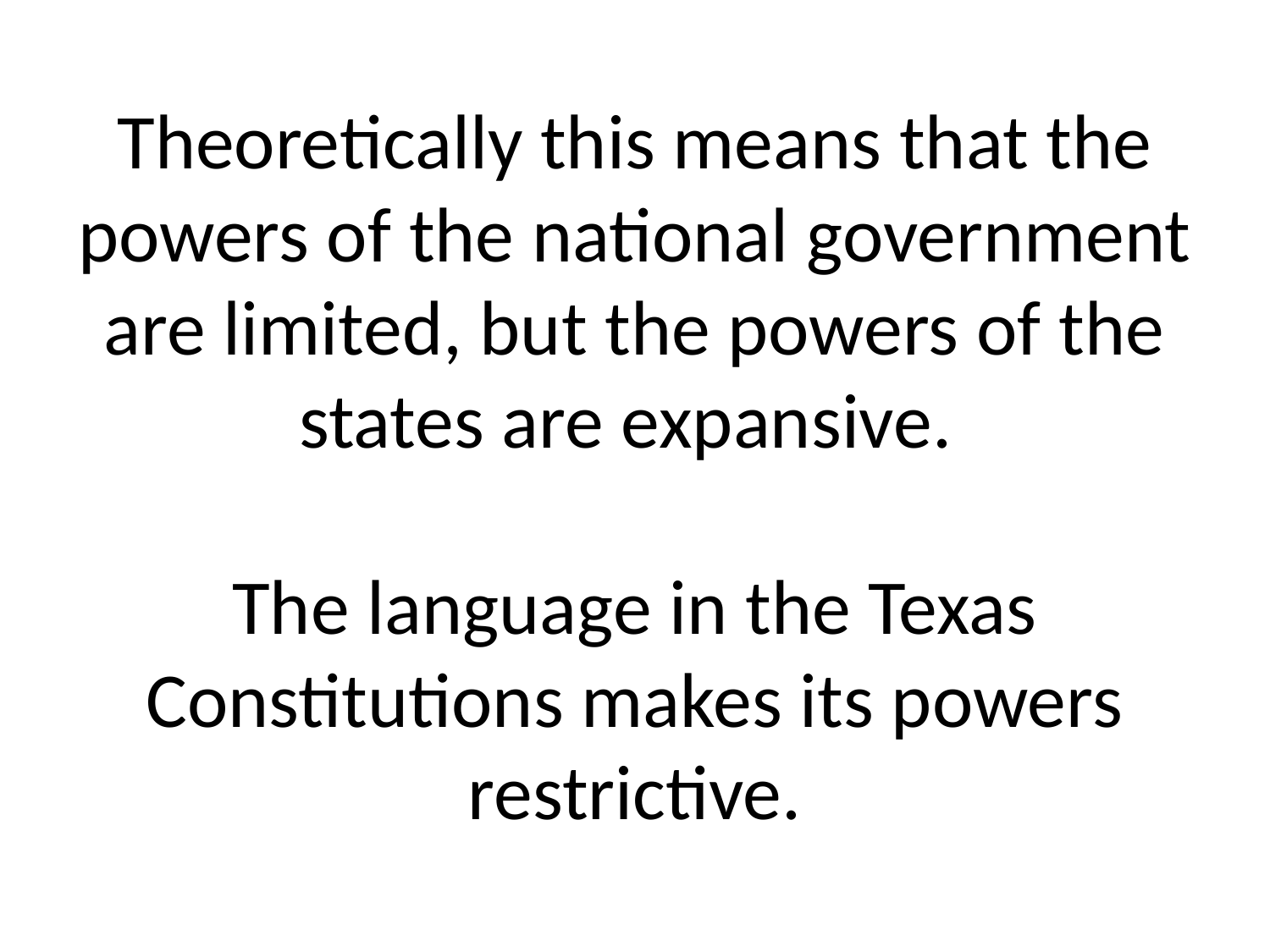

# Theoretically this means that the powers of the national government are limited, but the powers of the states are expansive. The language in the Texas Constitutions makes its powers restrictive.